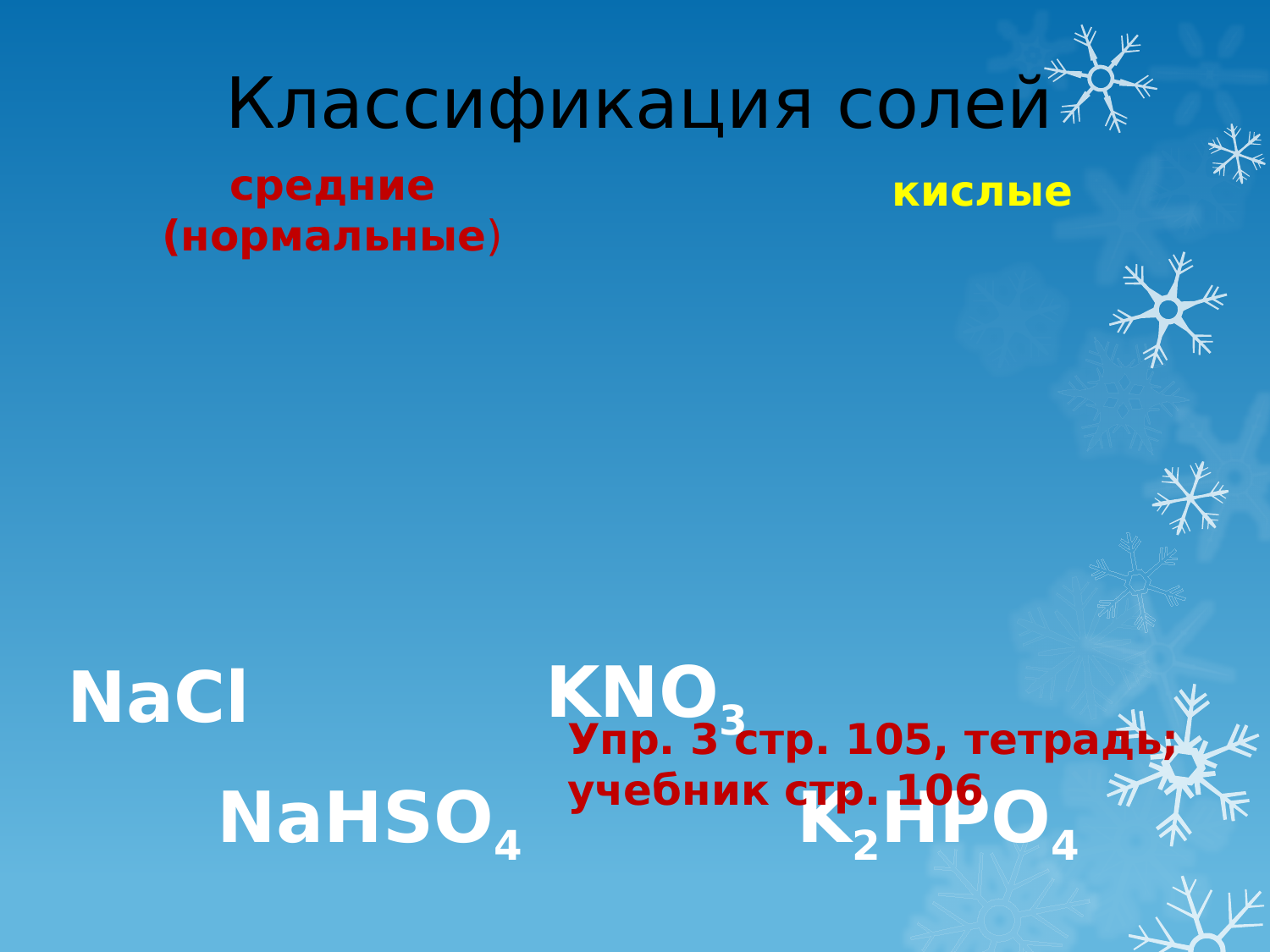

# Классификация солей
кислые
средние (нормальные)
KNO3
NaCl
Упр. 3 стр. 105, тетрадь; учебник стр. 106
NaHSO4
K2HPO4